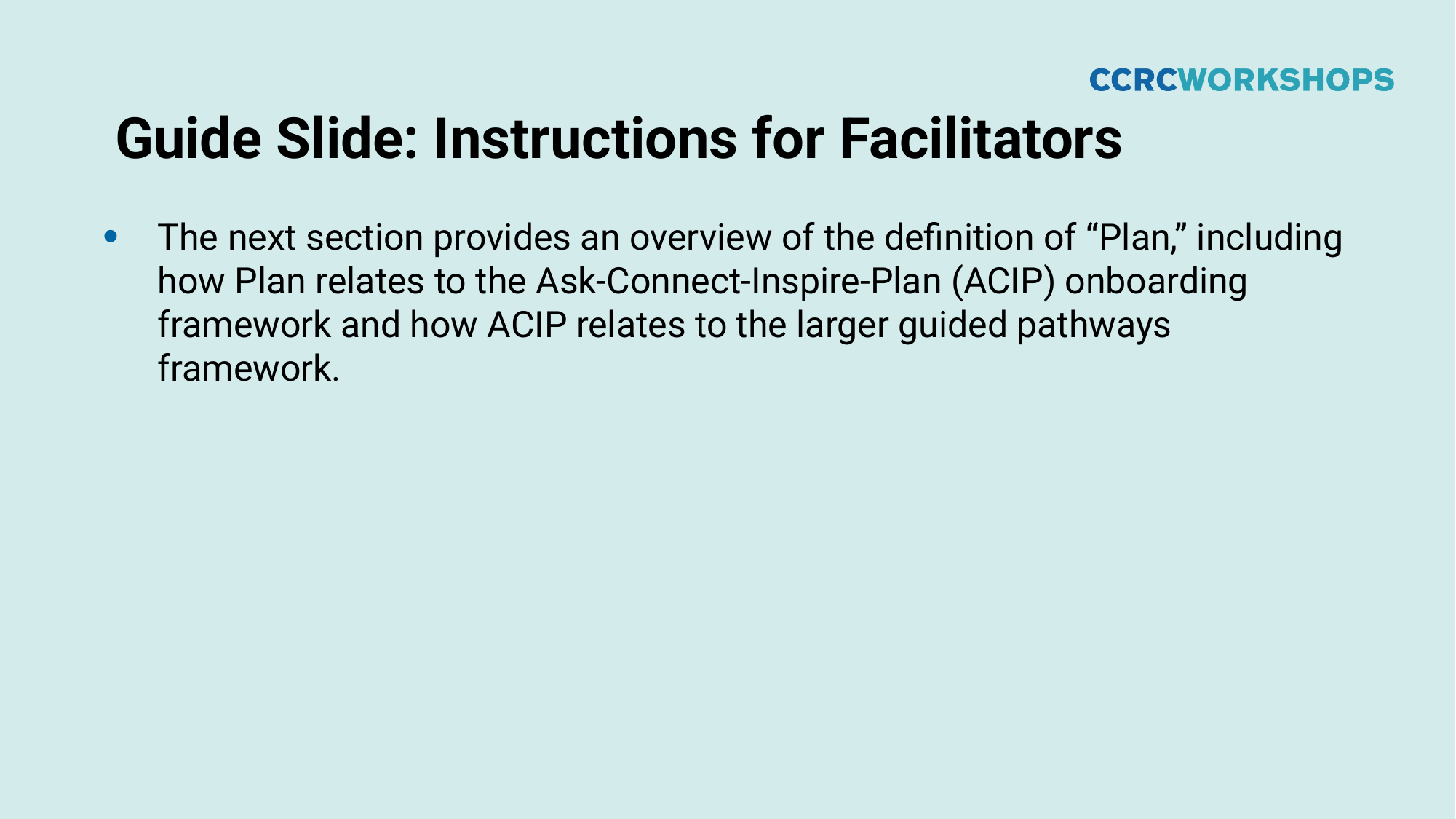

# Guide Slide: Instructions for Facilitators
The next section provides an overview of the definition of “Plan,” including how Plan relates to the Ask-Connect-Inspire-Plan (ACIP) onboarding framework and how ACIP relates to the larger guided pathways framework.